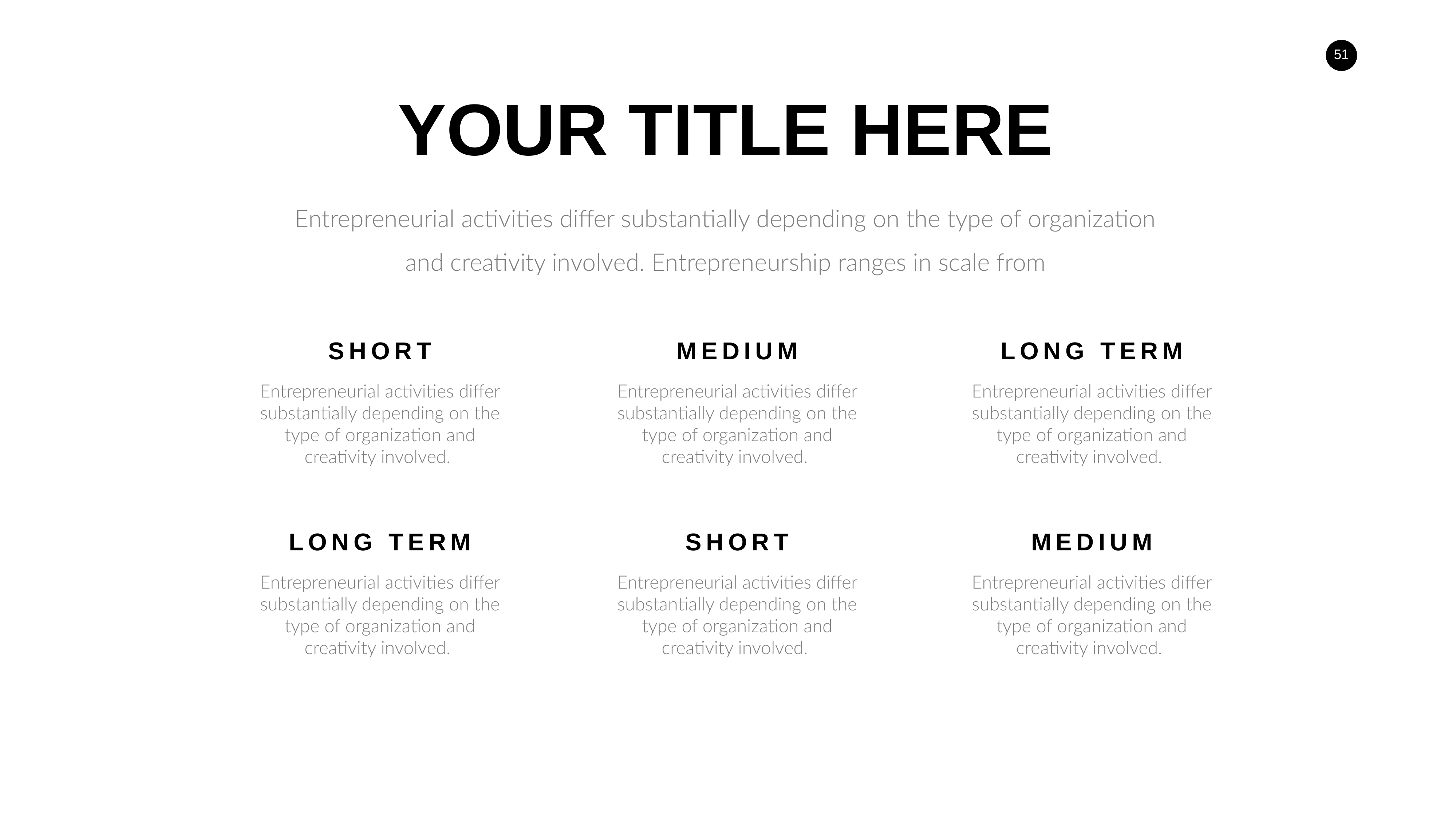

YOUR TITLE HERE
Entrepreneurial activities differ substantially depending on the type of organization and creativity involved. Entrepreneurship ranges in scale from
SHORT
MEDIUM
LONG TERM
Entrepreneurial activities differ substantially depending on the type of organization and creativity involved.
Entrepreneurial activities differ substantially depending on the type of organization and creativity involved.
Entrepreneurial activities differ substantially depending on the type of organization and creativity involved.
LONG TERM
SHORT
MEDIUM
Entrepreneurial activities differ substantially depending on the type of organization and creativity involved.
Entrepreneurial activities differ substantially depending on the type of organization and creativity involved.
Entrepreneurial activities differ substantially depending on the type of organization and creativity involved.